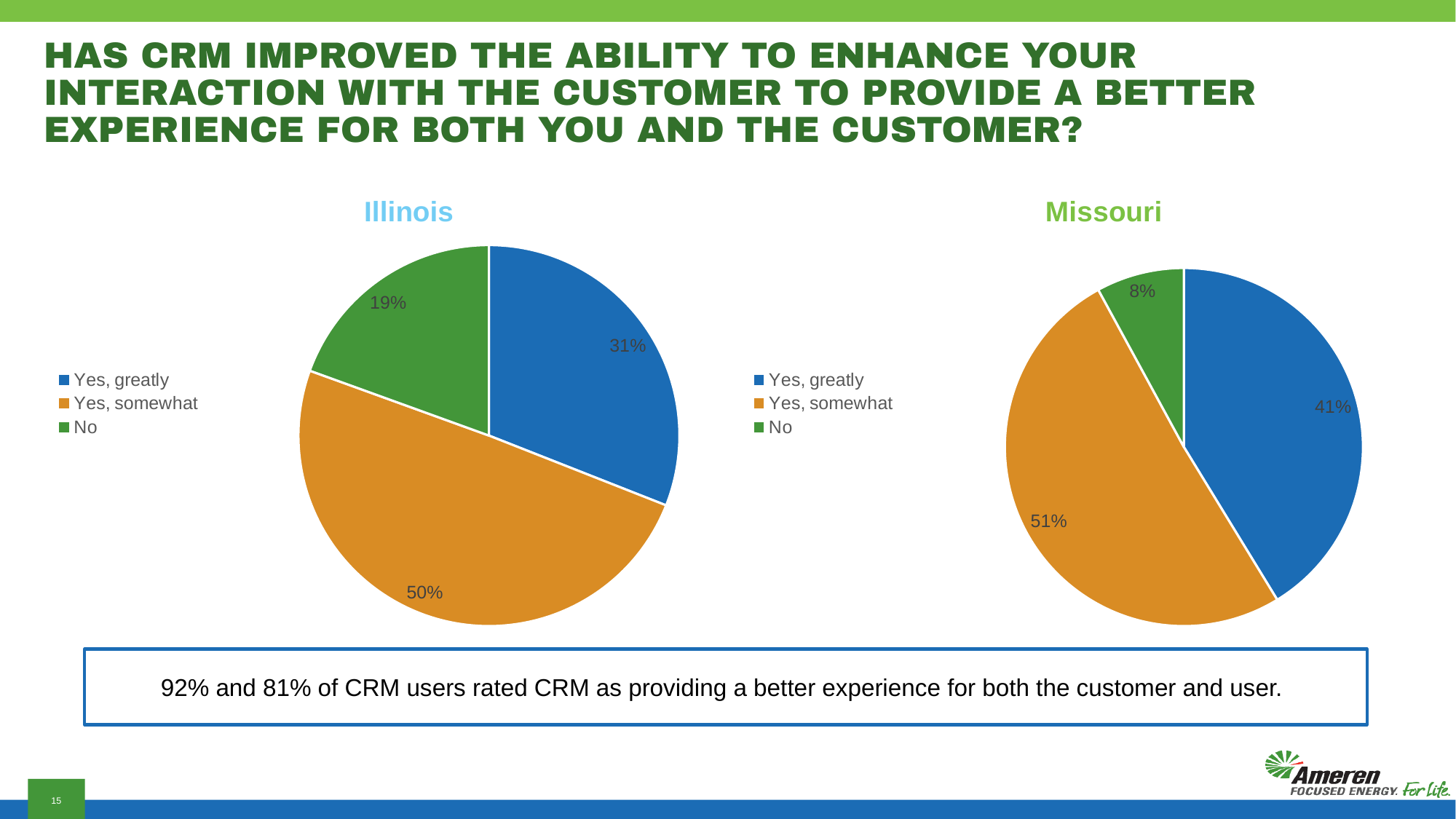

# Has CRM improved the ability to enhance your interaction with the customer to provide a better experience for both you and the customer?

### Chart: Illinois

| Category | Illinois |
|---|---|
| Yes, greatly | 35.0 |
| Yes, somewhat | 56.0 |
| No | 22.0 |

### Chart: Missouri

| Category | Missouri  |
|---|---|
| Yes, greatly | 26.0 |
| Yes, somewhat | 32.0 |
| No | 5.0 |
92% and 81% of CRM users rated CRM as providing a better experience for both the customer and user.